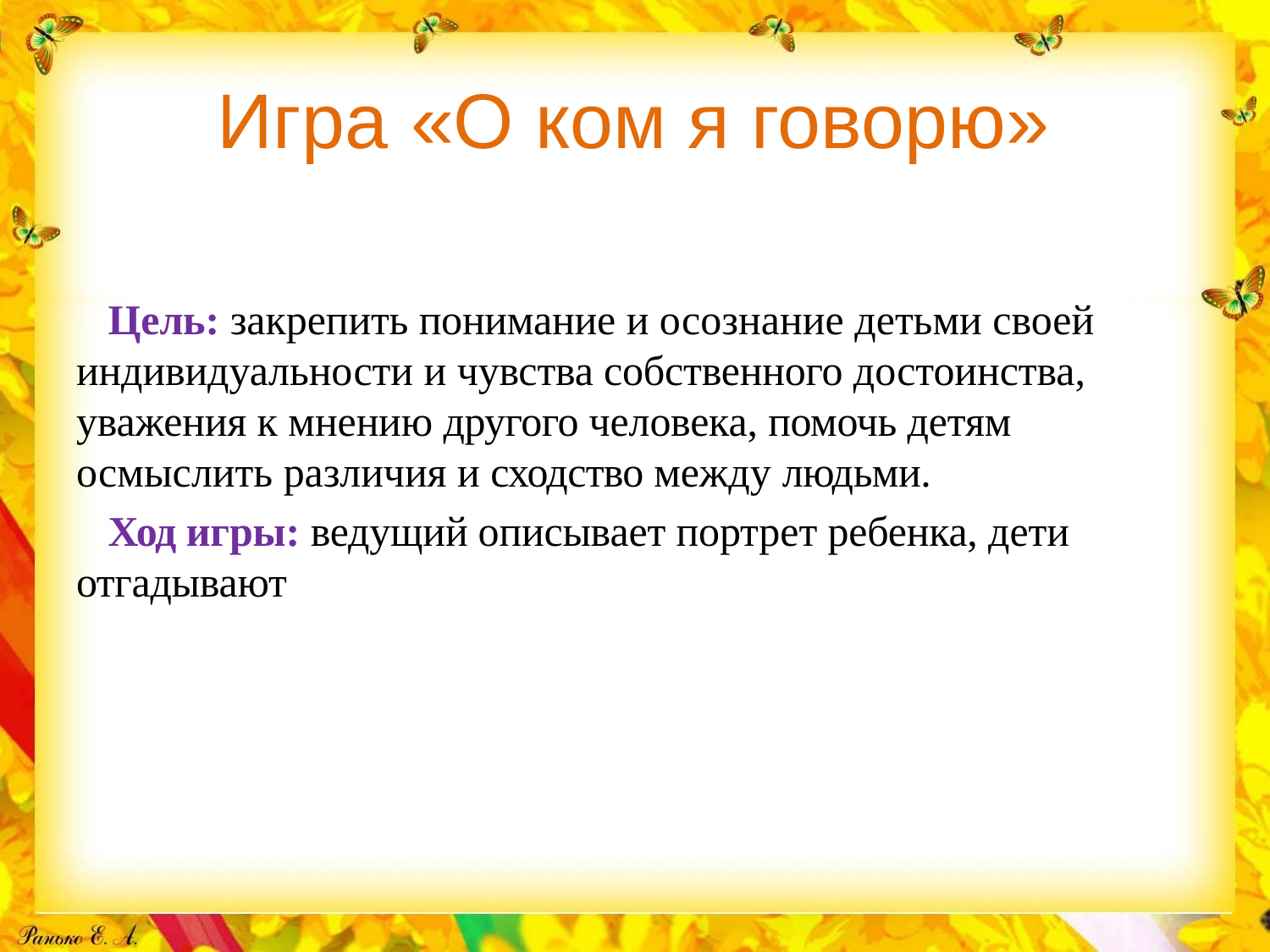

# Игра «О ком я говорю»
Цель: закрепить понимание и осознание детьми своей  индивидуальности и чувства собственного достоинства,  уважения к мнению другого человека, помочь детям  осмыслить различия и сходство между людьми.
Ход игры: ведущий описывает портрет ребенка, дети  отгадывают